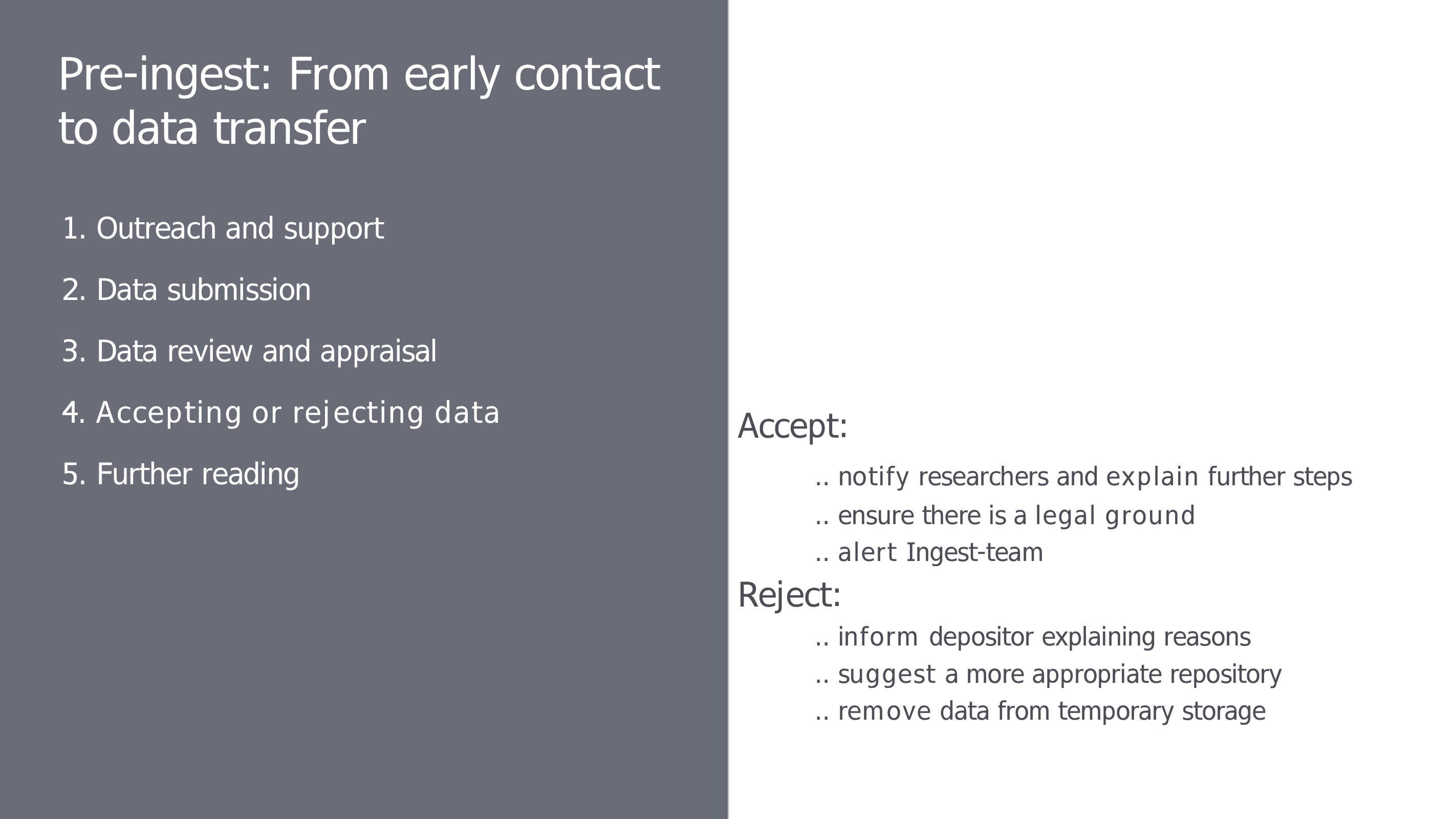

# Pre-ingest: From early contact to data transfer
1. Outreach and support
2. Data submission
3. Data review and appraisal
4. Accepting or rejecting data
5. Further reading

Accept:
	.. notify researchers and explain further steps
	.. ensure there is a legal ground
	.. alert Ingest-team
Reject:
	.. inform depositor explaining reasons
	.. suggest a more appropriate repository
	.. remove data from temporary storage